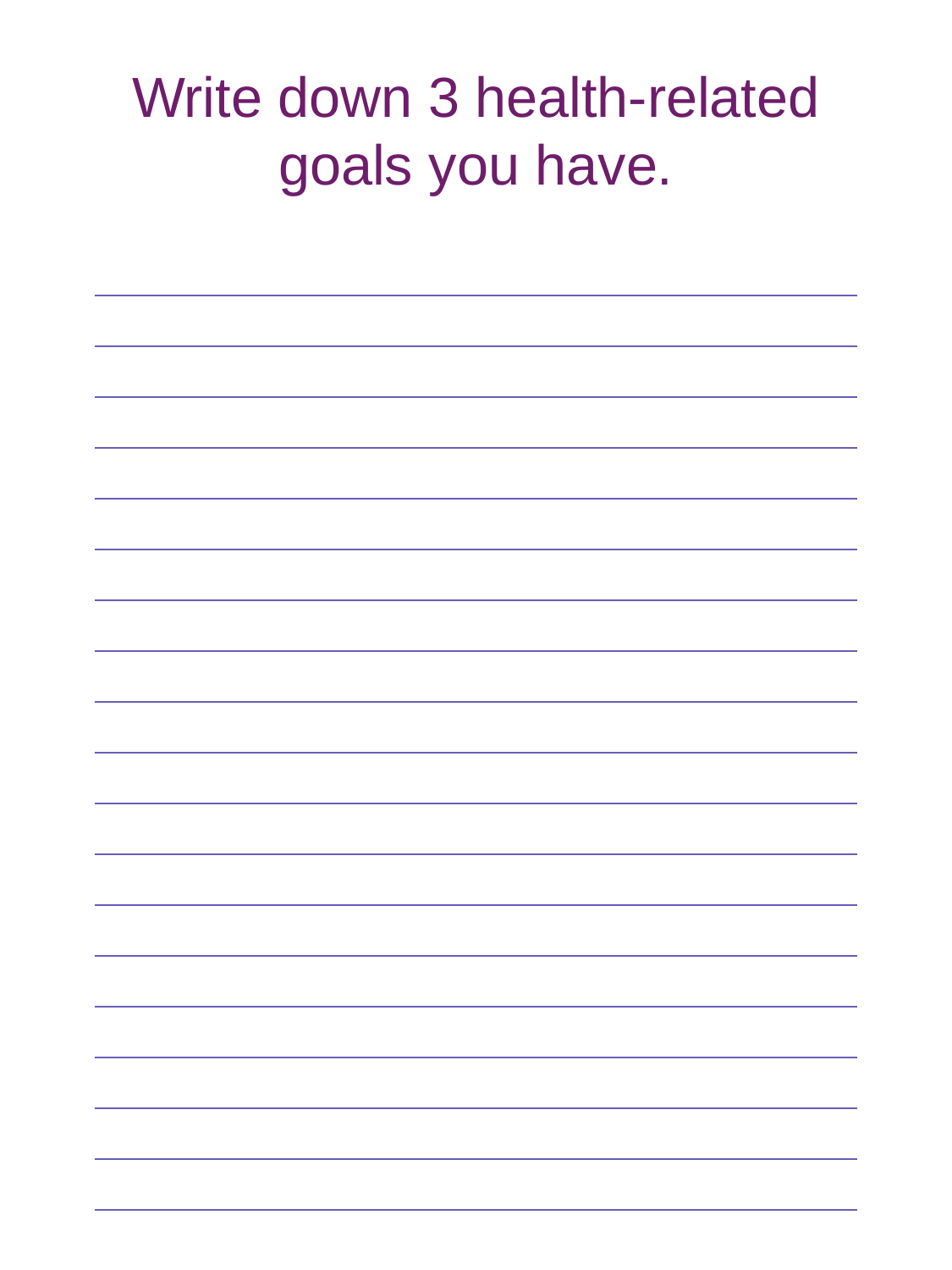

Write down 3 health-related goals you have.
|  |
| --- |
|  |
|  |
|  |
|  |
|  |
|  |
|  |
|  |
|  |
|  |
|  |
|  |
|  |
|  |
|  |
|  |
|  |